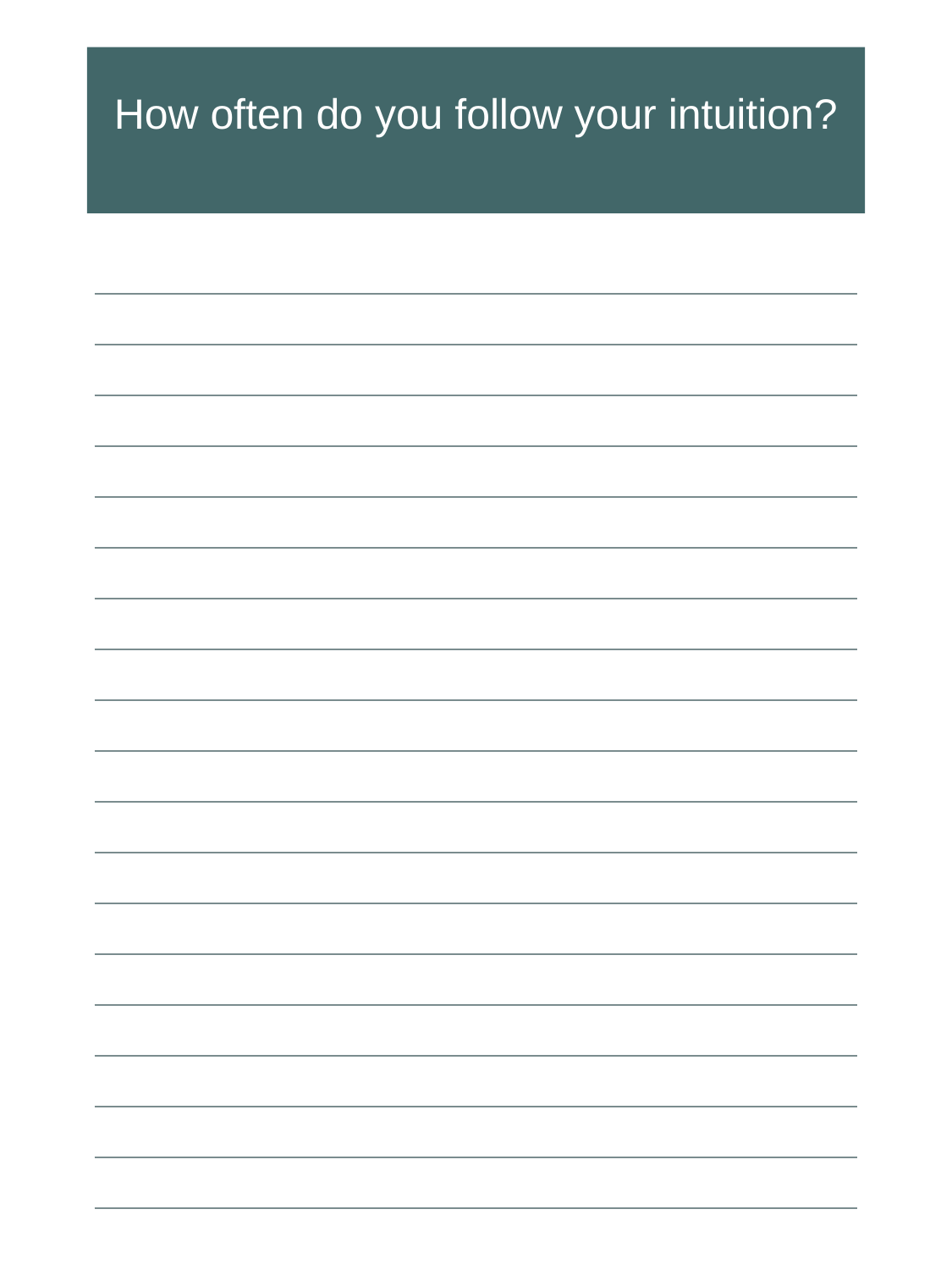

How often do you follow your intuition?
|  |
| --- |
|  |
|  |
|  |
|  |
|  |
|  |
|  |
|  |
|  |
|  |
|  |
|  |
|  |
|  |
|  |
|  |
|  |